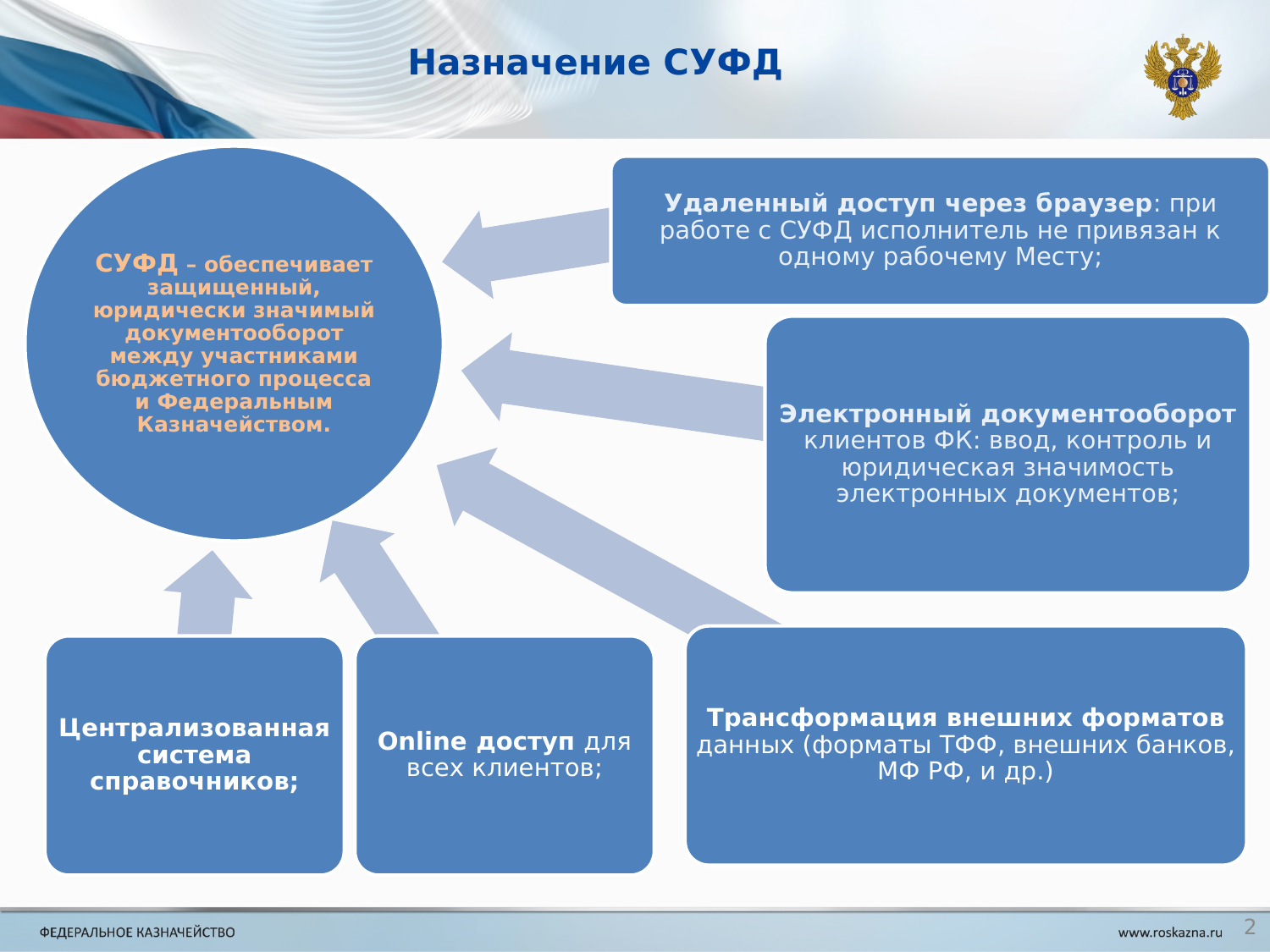

# Назначение СУФД
СУФД – обеспечивает защищенный, юридически значимый документооборот между участниками бюджетного процесса и Федеральным Казначейством.
Централизованная система справочников;
Электронный документооборот клиентов ФК: ввод, контроль и юридическая значимость электронных документов;
Удаленный доступ через браузер: при работе с СУФД исполнитель не привязан к одному рабочему Месту;
Online доступ для всех клиентов;
Трансформация внешних форматов данных (форматы ТФФ, внешних банков, МФ РФ, и др.)
2